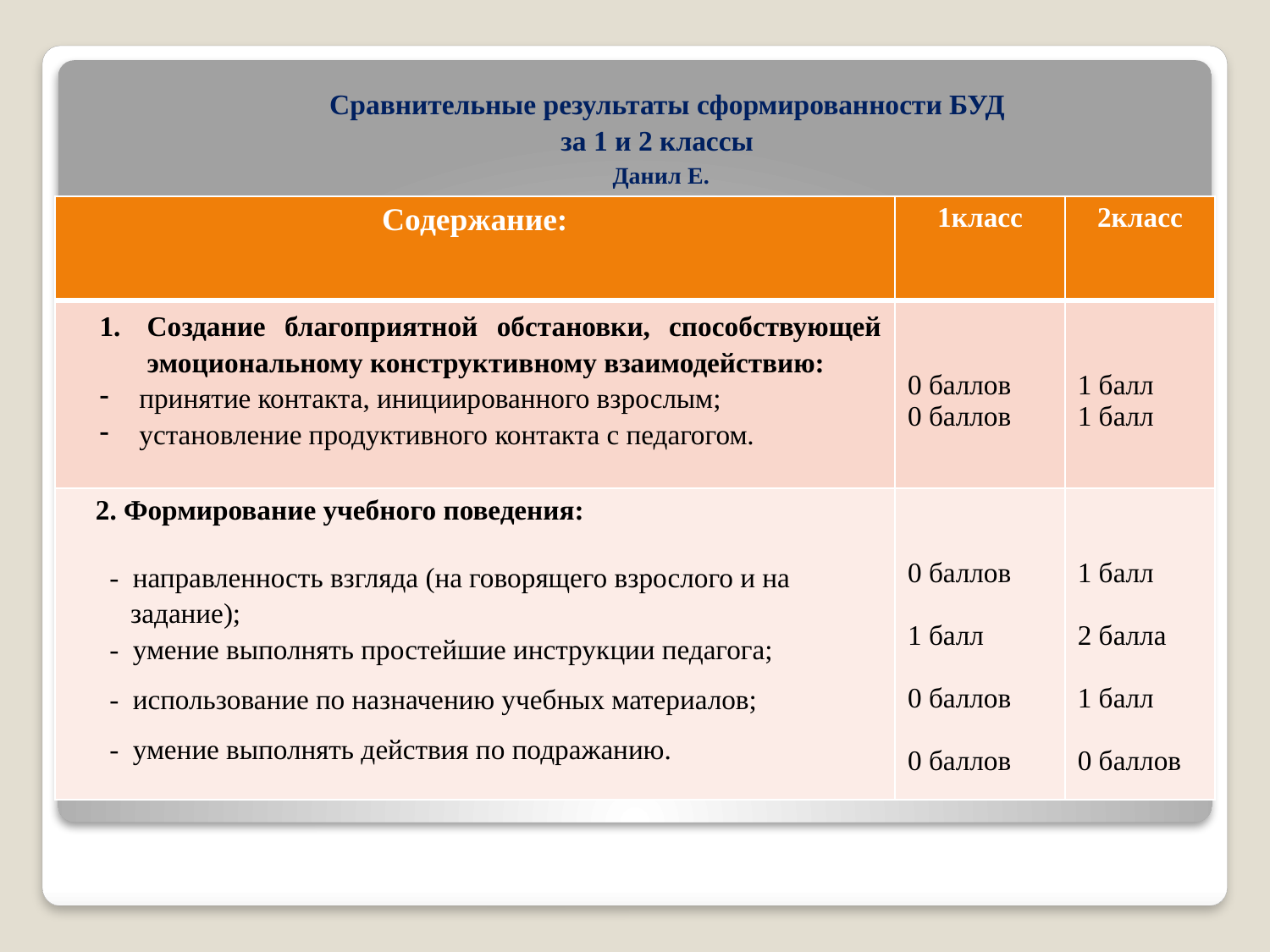

Сравнительные результаты сформированности БУД
за 1 и 2 классы
 Данил Е.
| Содержание: | 1класс | 2класс |
| --- | --- | --- |
| Создание благоприятной обстановки, способствующей эмоциональному конструктивному взаимодействию: принятие контакта, инициированного взрослым; установление продуктивного контакта с педагогом. | 0 баллов 0 баллов | 1 балл 1 балл |
| 2. Формирование учебного поведения: - направленность взгляда (на говорящего взрослого и на задание); - умение выполнять простейшие инструкции педагога; - использование по назначению учебных материалов; - умение выполнять действия по подражанию. | 0 баллов 1 балл 0 баллов 0 баллов | 1 балл 2 балла 1 балл 0 баллов |